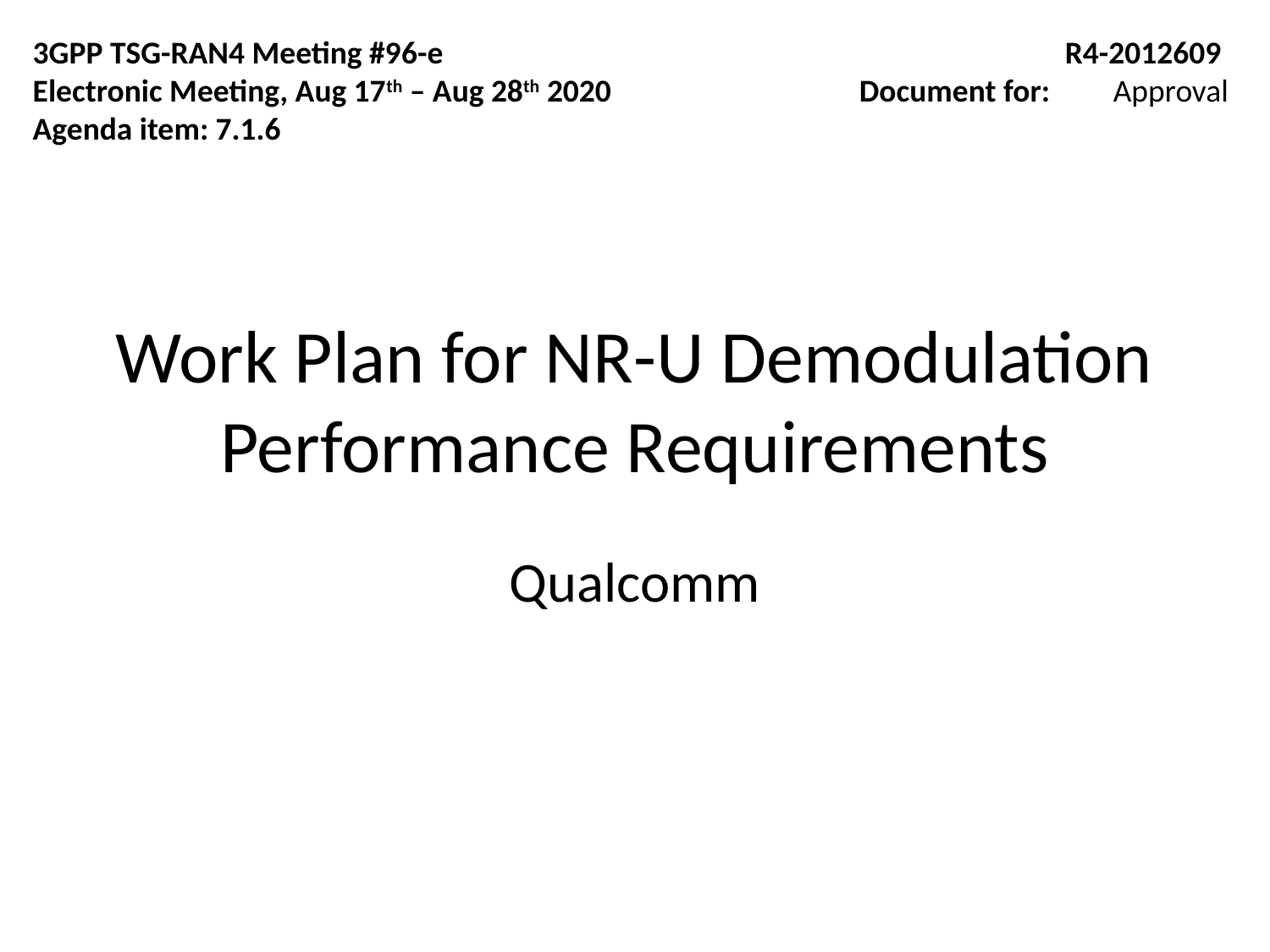

3GPP TSG-RAN4 Meeting #96-e
Electronic Meeting, Aug 17th – Aug 28th 2020
Agenda item: 7.1.6
R4-2012609
Document for:	Approval
# Work Plan for NR-U Demodulation Performance Requirements
Qualcomm